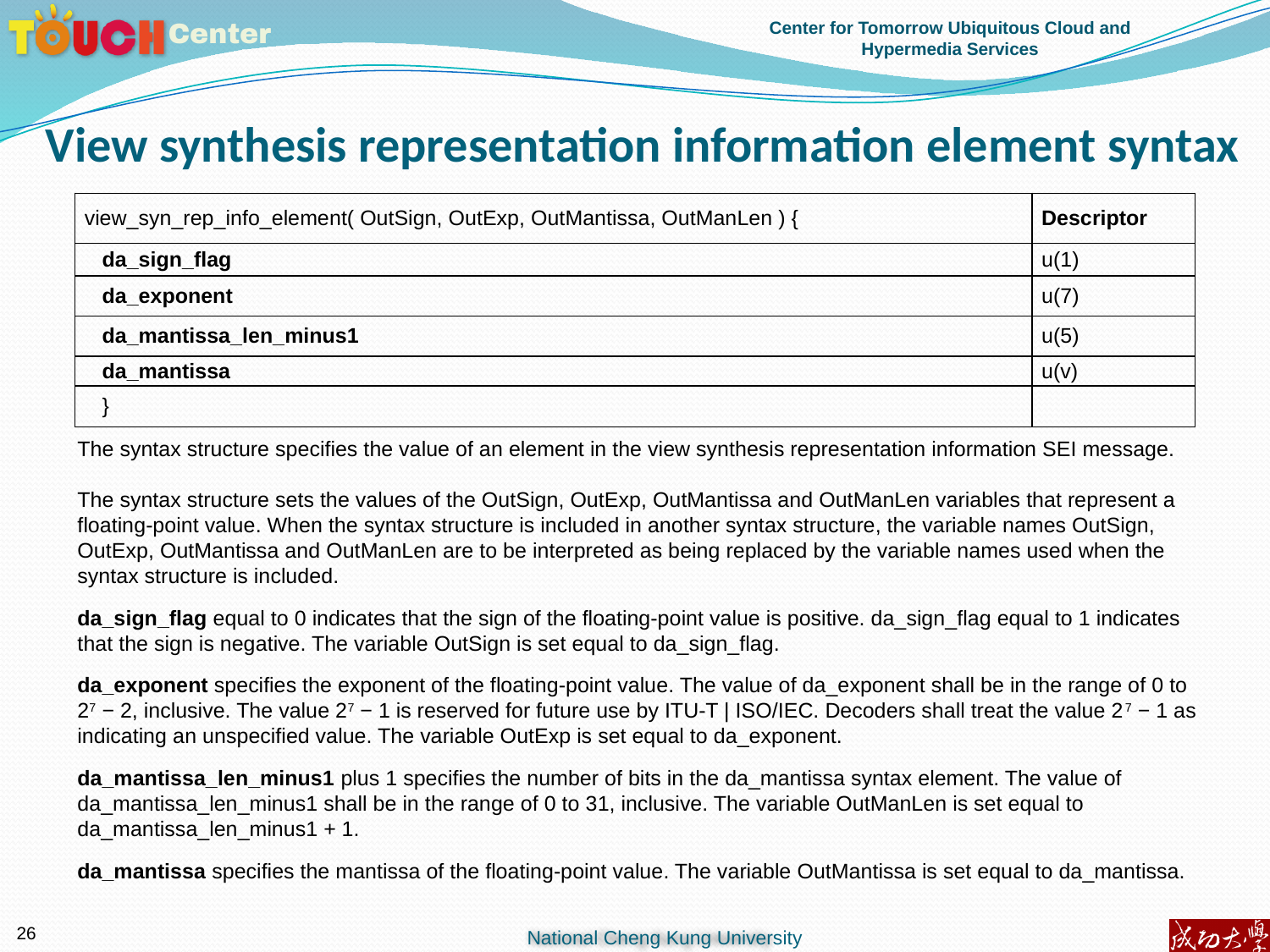

# View synthesis representation information element syntax
| view\_syn\_rep\_info\_element( OutSign, OutExp, OutMantissa, OutManLen ) { | Descriptor |
| --- | --- |
| da\_sign\_flag | u(1) |
| da\_exponent | u(7) |
| da\_mantissa\_len\_minus1 | u(5) |
| da\_mantissa | u(v) |
| } |  |
The syntax structure specifies the value of an element in the view synthesis representation information SEI message.

The syntax structure sets the values of the OutSign, OutExp, OutMantissa and OutManLen variables that represent a floating-point value. When the syntax structure is included in another syntax structure, the variable names OutSign, OutExp, OutMantissa and OutManLen are to be interpreted as being replaced by the variable names used when the syntax structure is included.

da_sign_flag equal to 0 indicates that the sign of the floating-point value is positive. da_sign_flag equal to 1 indicates that the sign is negative. The variable OutSign is set equal to da_sign_flag.

da_exponent specifies the exponent of the floating-point value. The value of da_exponent shall be in the range of 0 to 27 − 2, inclusive. The value 27 − 1 is reserved for future use by ITU-T | ISO/IEC. Decoders shall treat the value 27 − 1 as indicating an unspecified value. The variable OutExp is set equal to da_exponent.

da_mantissa_len_minus1 plus 1 specifies the number of bits in the da_mantissa syntax element. The value of da_mantissa_len_minus1 shall be in the range of 0 to 31, inclusive. The variable OutManLen is set equal to da_mantissa_len_minus1 + 1.

da_mantissa specifies the mantissa of the floating-point value. The variable OutMantissa is set equal to da_mantissa.